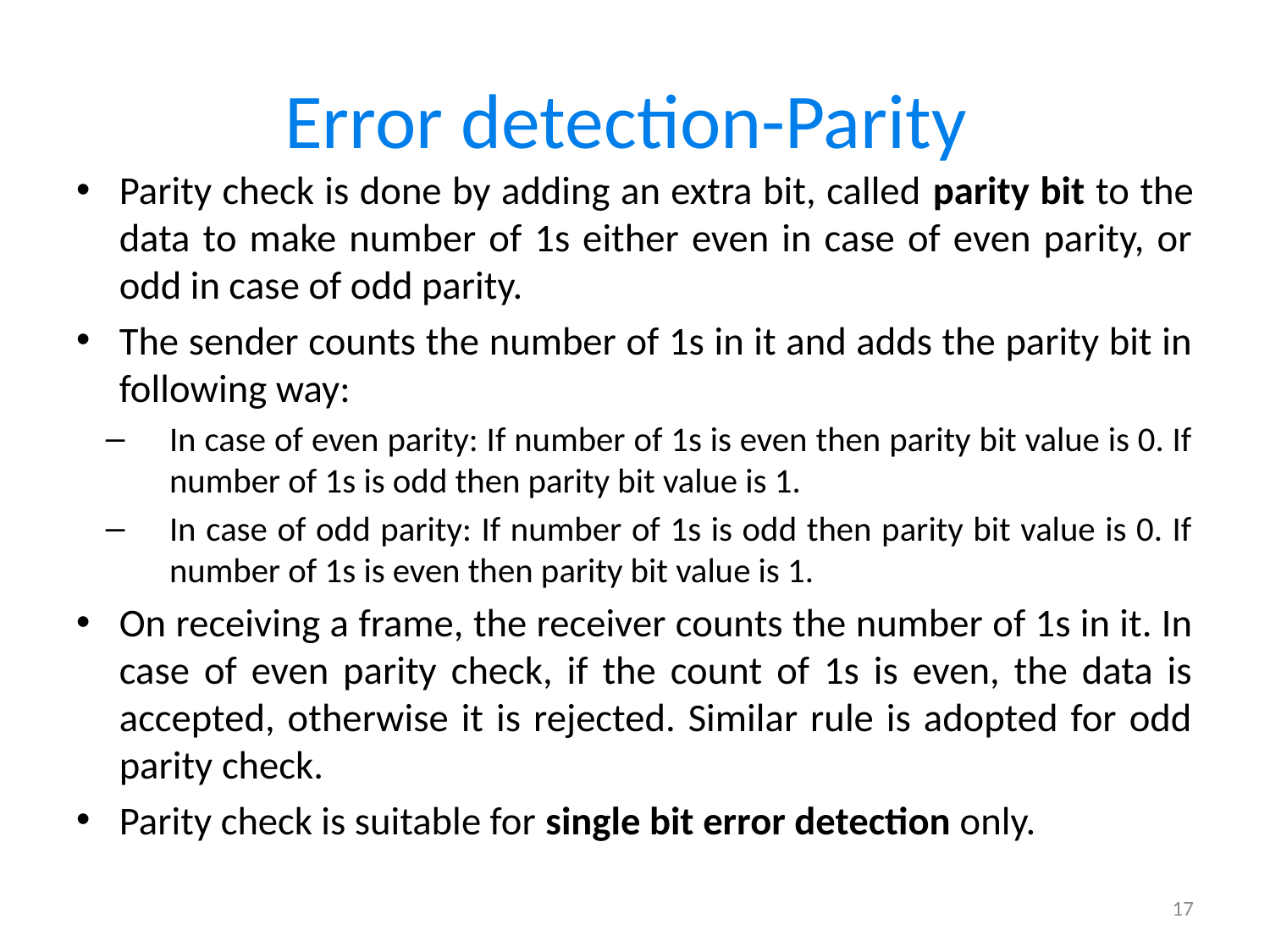

# Error detection-Parity
Parity check is done by adding an extra bit, called parity bit to the data to make number of 1s either even in case of even parity, or odd in case of odd parity.
The sender counts the number of 1s in it and adds the parity bit in following way:
In case of even parity: If number of 1s is even then parity bit value is 0. If number of 1s is odd then parity bit value is 1.
In case of odd parity: If number of 1s is odd then parity bit value is 0. If number of 1s is even then parity bit value is 1.
On receiving a frame, the receiver counts the number of 1s in it. In case of even parity check, if the count of 1s is even, the data is accepted, otherwise it is rejected. Similar rule is adopted for odd parity check.
Parity check is suitable for single bit error detection only.

17